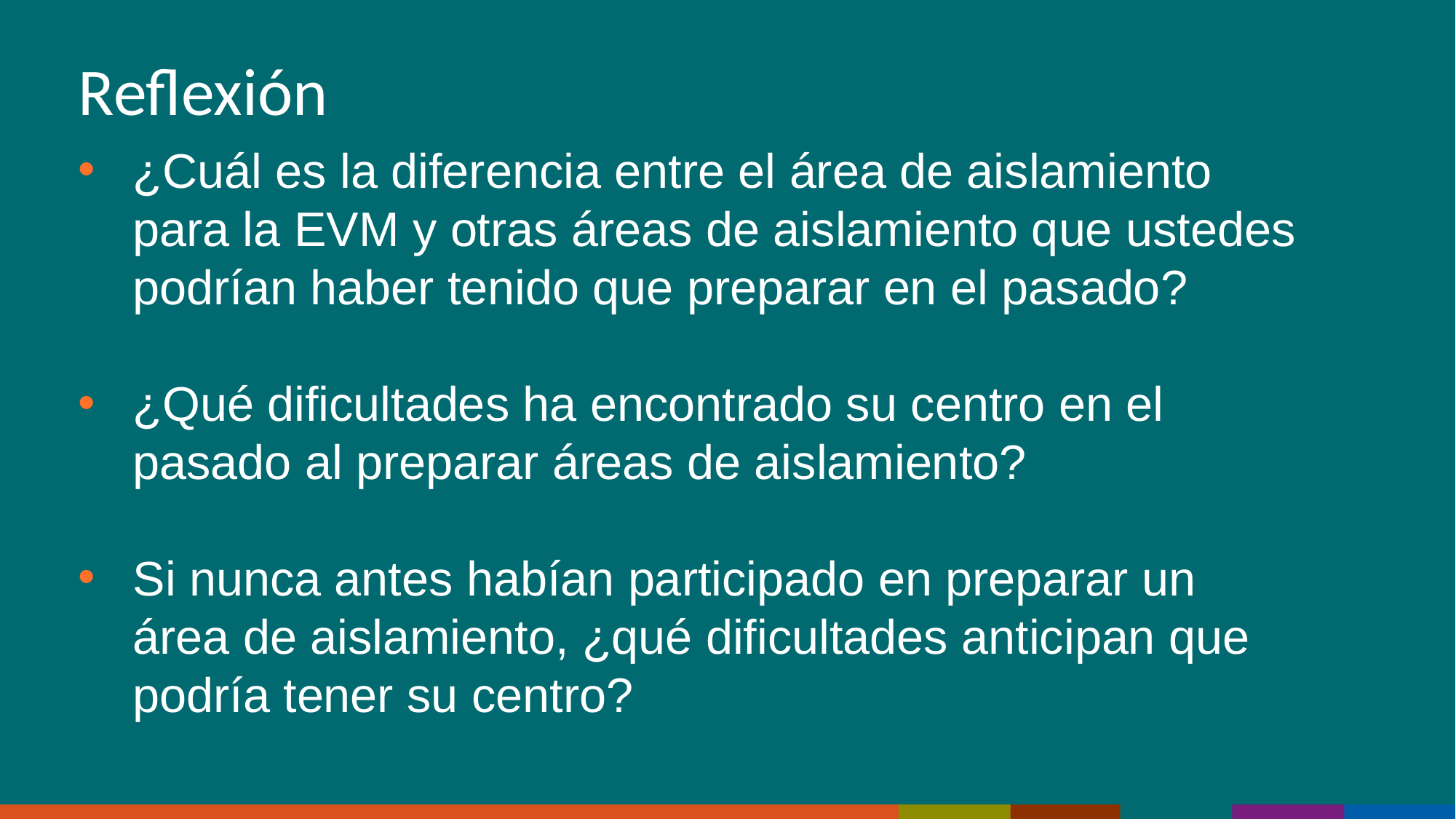

Reflexión
¿Cuál es la diferencia entre el área de aislamiento para la EVM y otras áreas de aislamiento que ustedes podrían haber tenido que preparar en el pasado?

¿Qué dificultades ha encontrado su centro en el pasado al preparar áreas de aislamiento?

Si nunca antes habían participado en preparar un área de aislamiento, ¿qué dificultades anticipan que podría tener su centro?